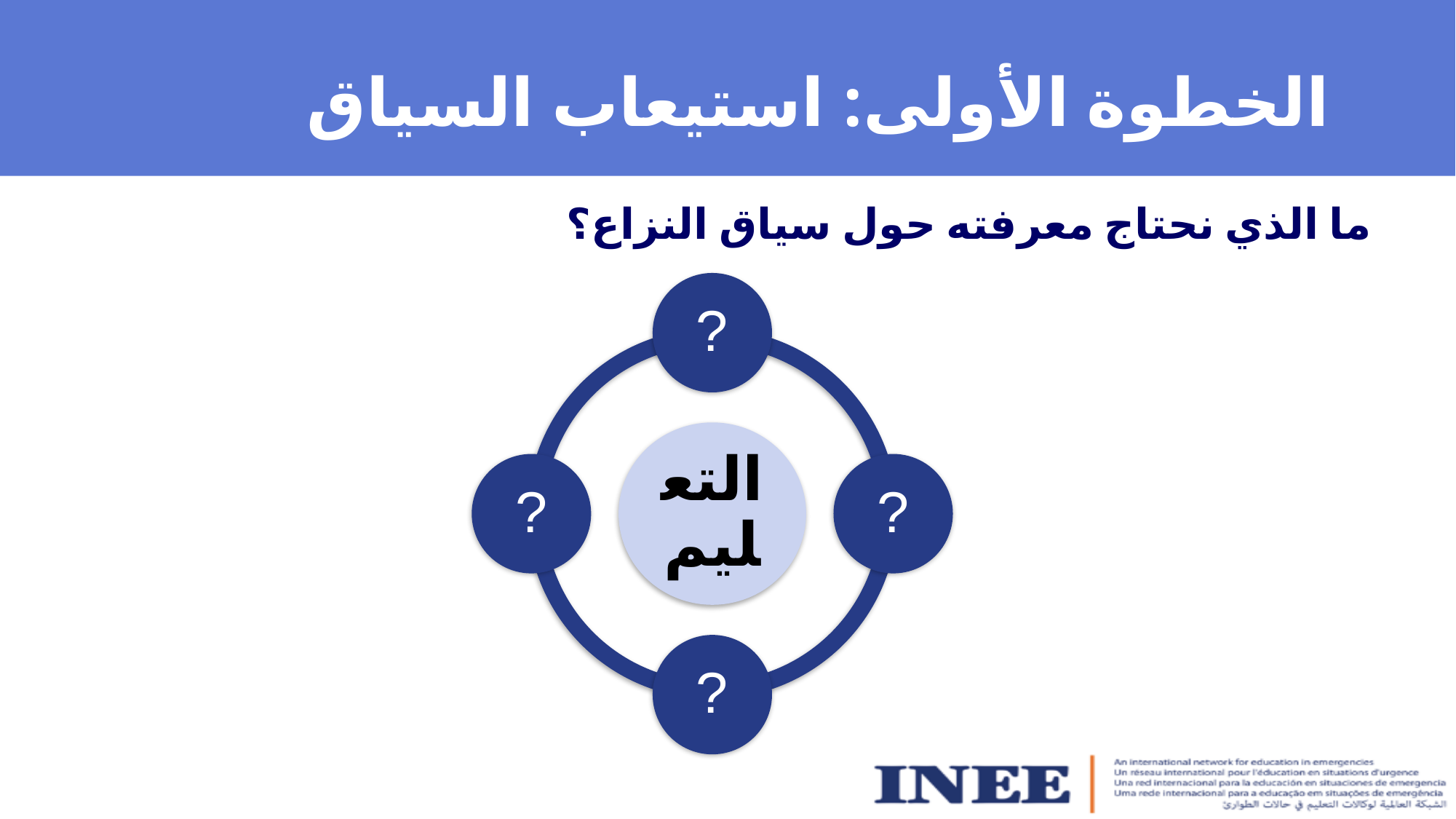

الخطوة الأولى: استيعاب السياق
ما الذي نحتاج معرفته حول سياق النزاع؟

التعليم
?
?
?
?